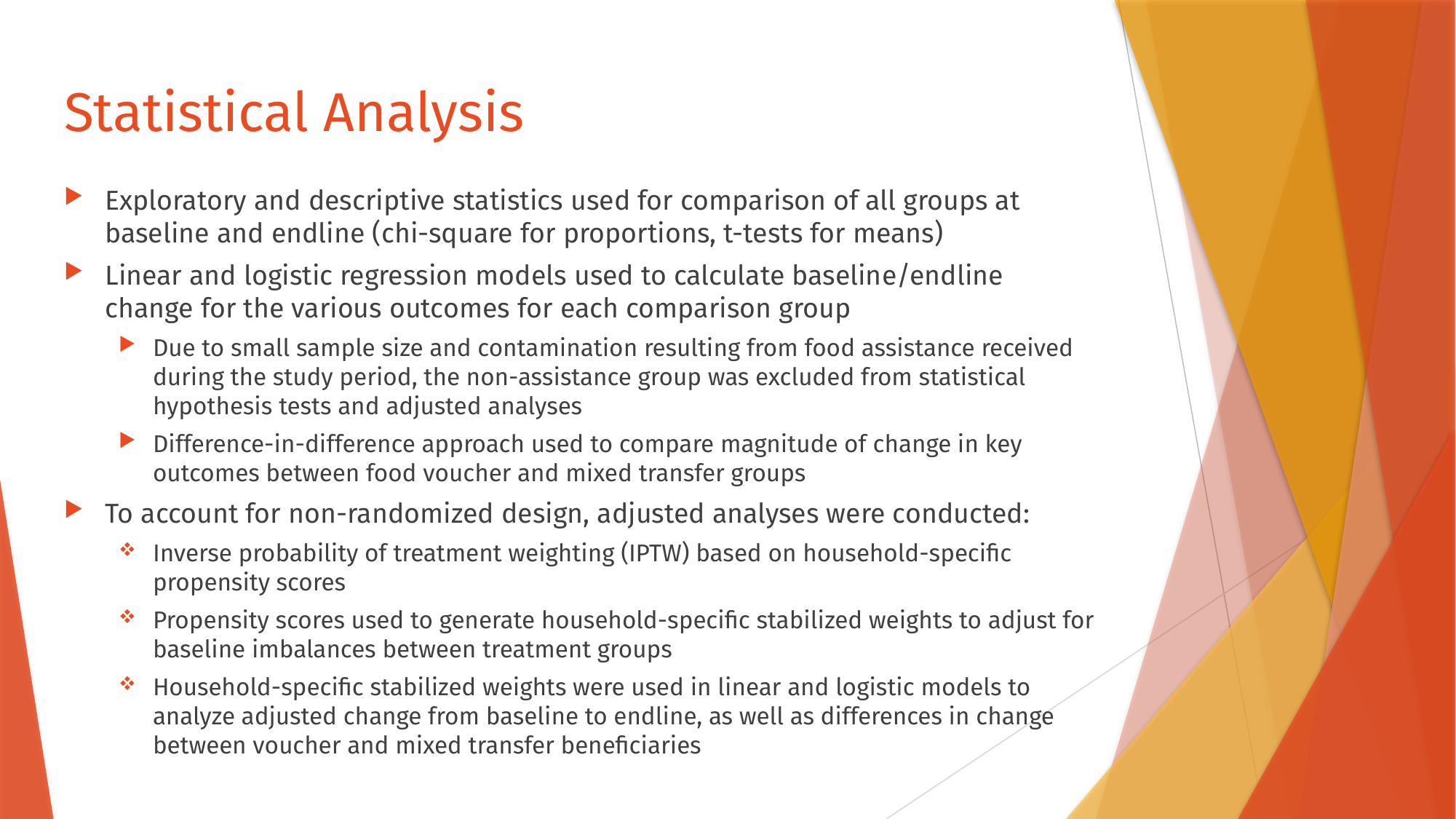

# Statistical Analysis
Exploratory and descriptive statistics used for comparison of all groups at baseline and endline (chi-square for proportions, t-tests for means)
Linear and logistic regression models used to calculate baseline/endline change for the various outcomes for each comparison group
Due to small sample size and contamination resulting from food assistance received during the study period, the non-assistance group was excluded from statistical hypothesis tests and adjusted analyses
Difference-in-difference approach used to compare magnitude of change in key outcomes between food voucher and mixed transfer groups
To account for non-randomized design, adjusted analyses were conducted:
Inverse probability of treatment weighting (IPTW) based on household-specific propensity scores
Propensity scores used to generate household-specific stabilized weights to adjust for baseline imbalances between treatment groups
Household-specific stabilized weights were used in linear and logistic models to analyze adjusted change from baseline to endline, as well as differences in change between voucher and mixed transfer beneficiaries